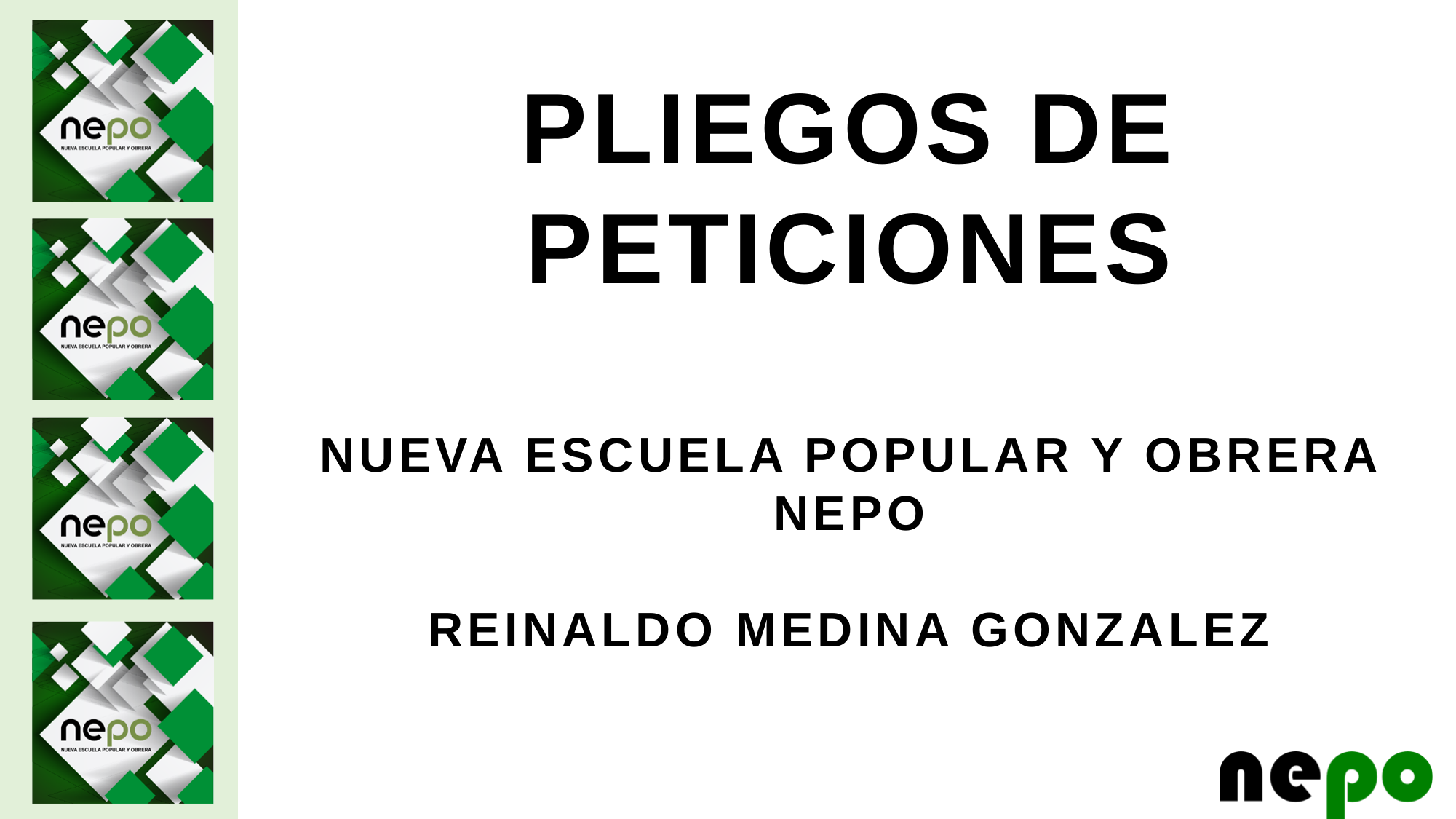

PLIEGOS DE PETICIONES

NUEVA ESCUELA POPULAR Y OBRERA
NEPO

REINALDO MEDINA GONZALEZ